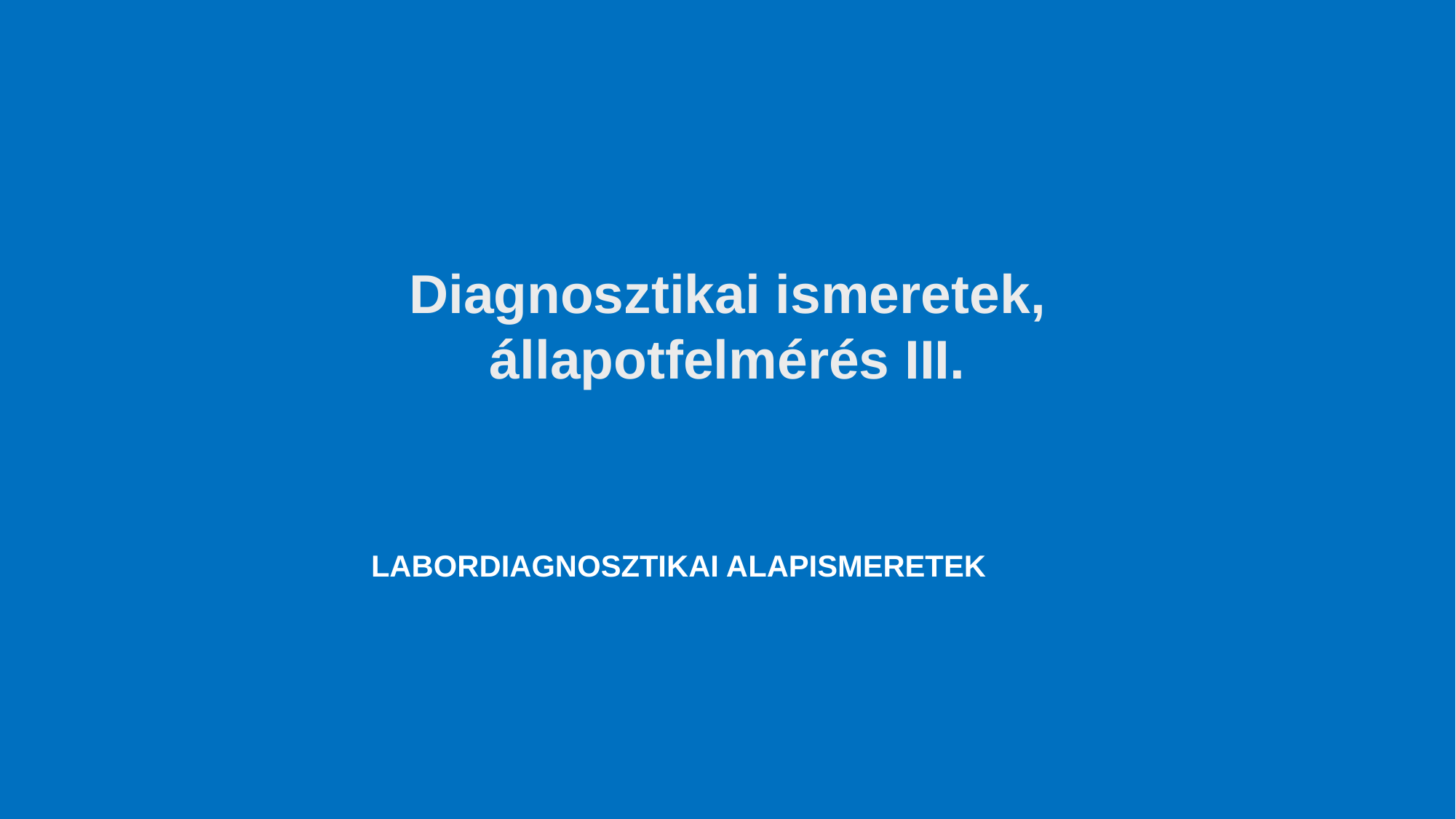

# Diagnosztikai ismeretek, állapotfelmérés III.
Labordiagnosztikai alapismeretek